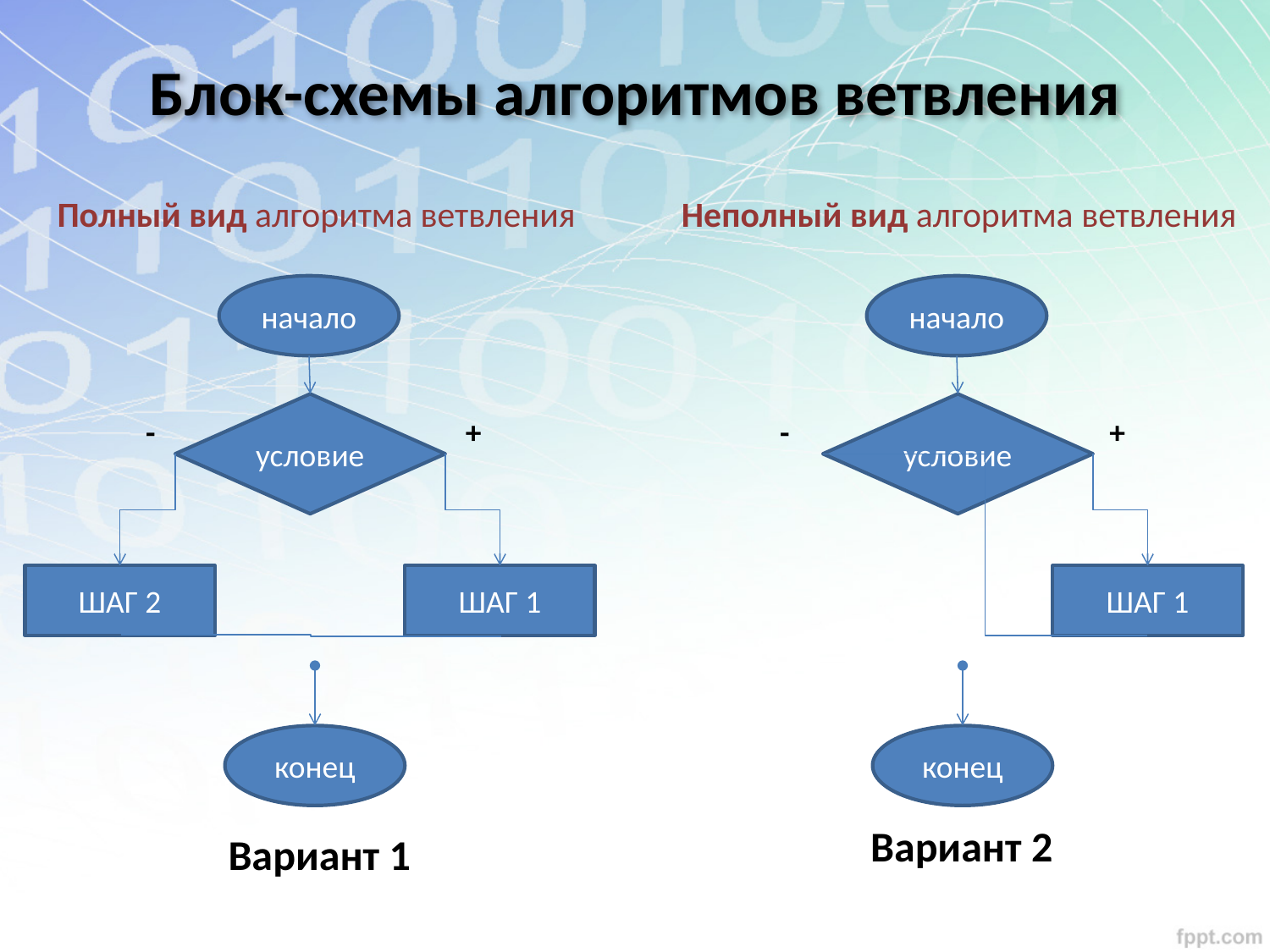

Блок-схемы алгоритмов ветвления
Полный вид алгоритма ветвления
начало
условие
ШАГ 2
ШАГ 1
конец
-
+
Вариант 1
Неполный вид алгоритма ветвления
начало
условие
ШАГ 1
конец
-
+
Вариант 2